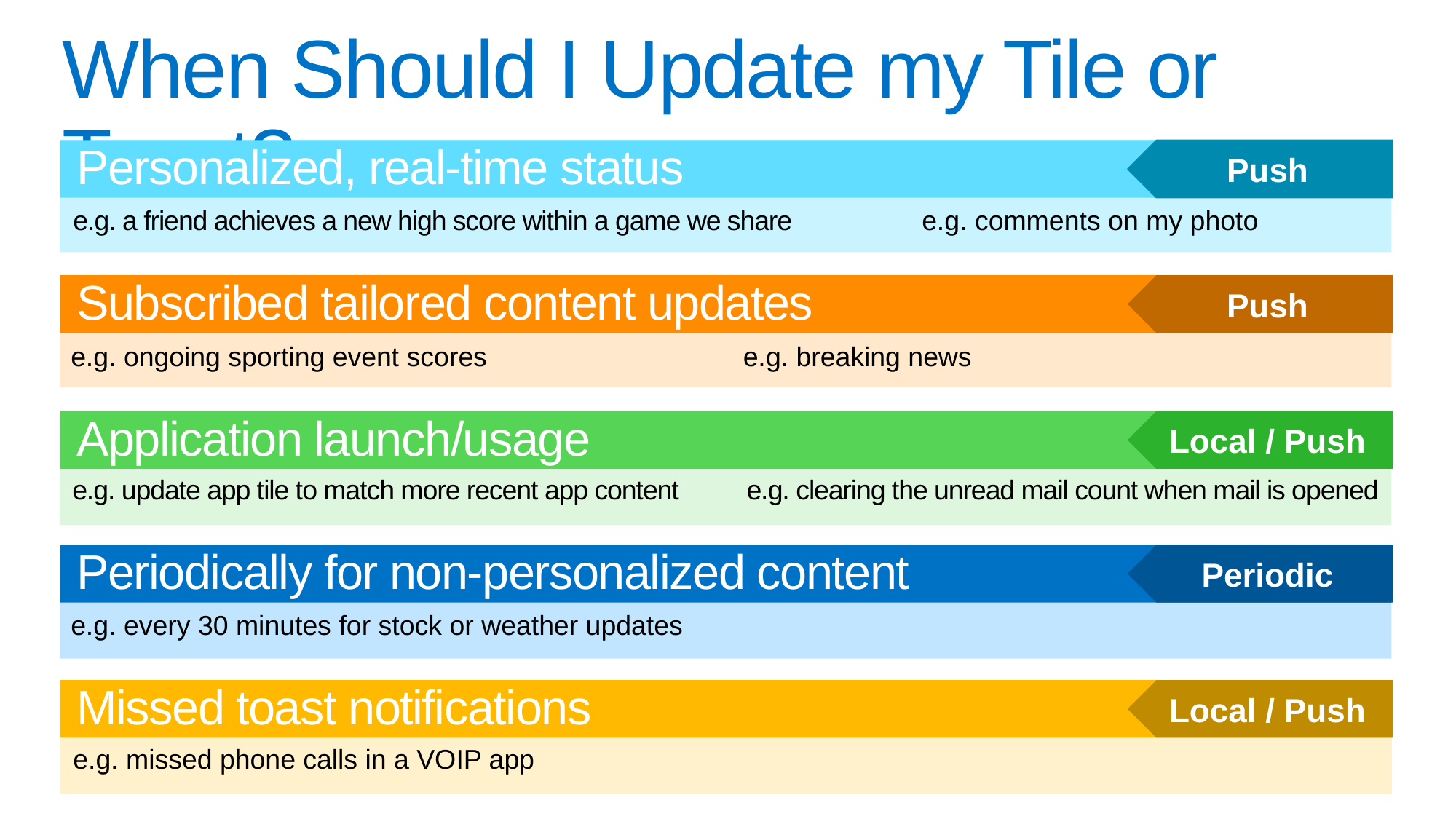

# When Should I Update my Tile or Toast?

Personalized, real-time status
Push
e.g. a friend achieves a new high score within a game we share
e.g. comments on my photo

Subscribed tailored content updates
Push
e.g. ongoing sporting event scores
e.g. breaking news
Application launch/usage
Local / Push

e.g. update app tile to match more recent app content
e.g. clearing the unread mail count when mail is opened
Periodically for non-personalized content
Periodic

e.g. every 30 minutes for stock or weather updates
Missed toast notifications
Local / Push

e.g. missed phone calls in a VOIP app